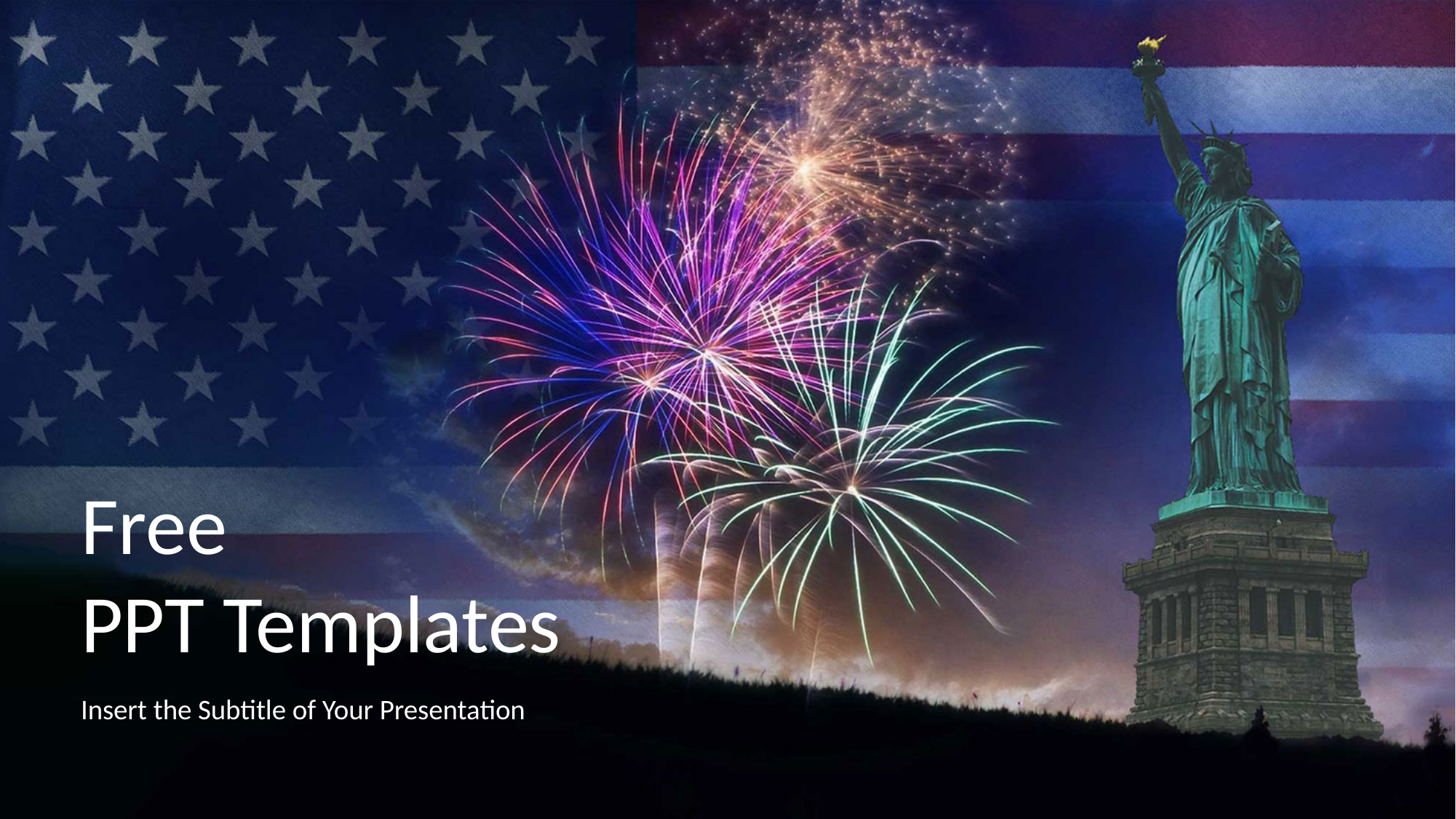

Free
PPT Templates
Insert the Subtitle of Your Presentation